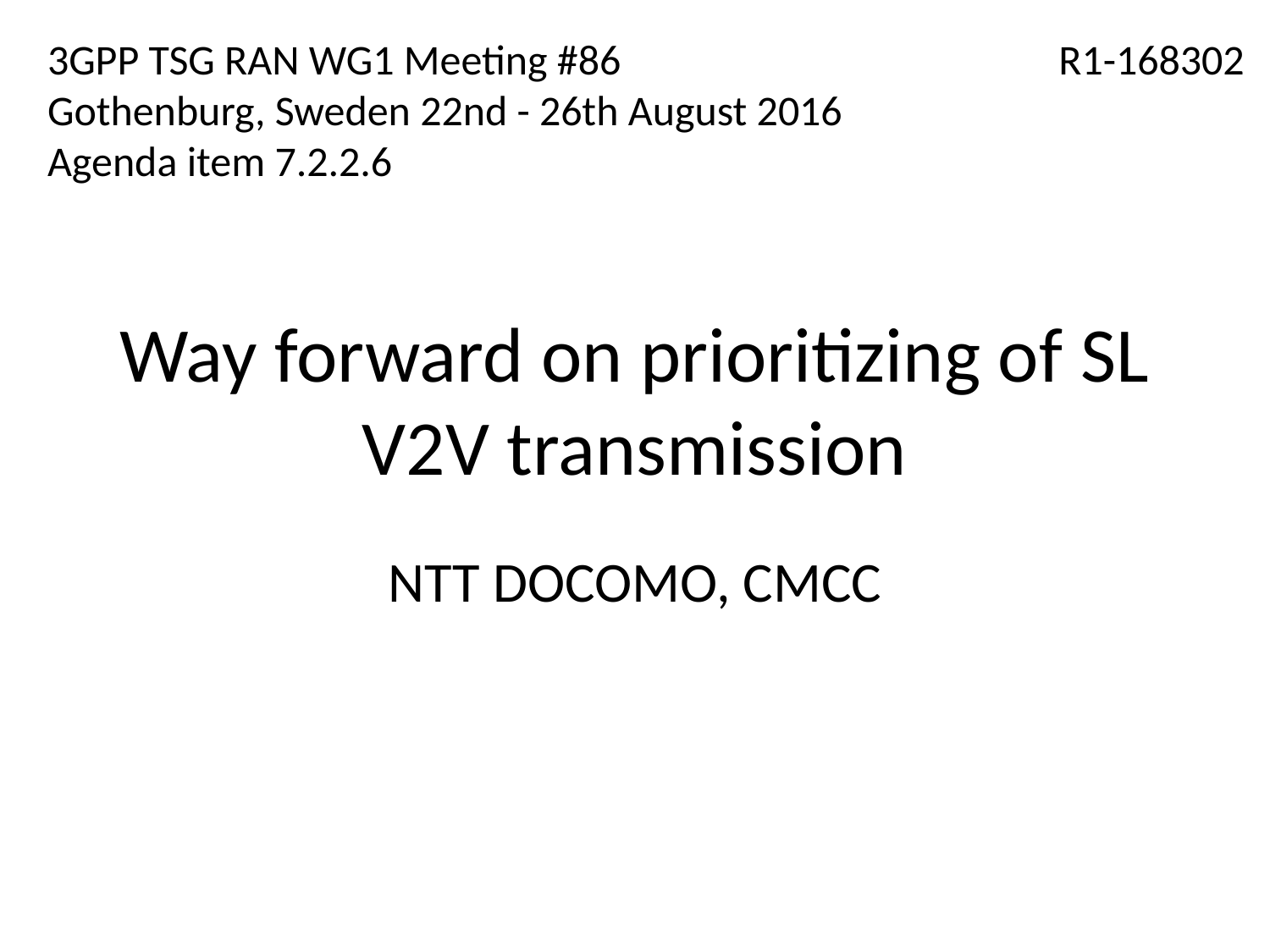

3GPP TSG RAN WG1 Meeting #86
Gothenburg, Sweden 22nd - 26th August 2016 Agenda item 7.2.2.6
R1-168302
# Way forward on prioritizing of SL V2V transmission
NTT DOCOMO, CMCC